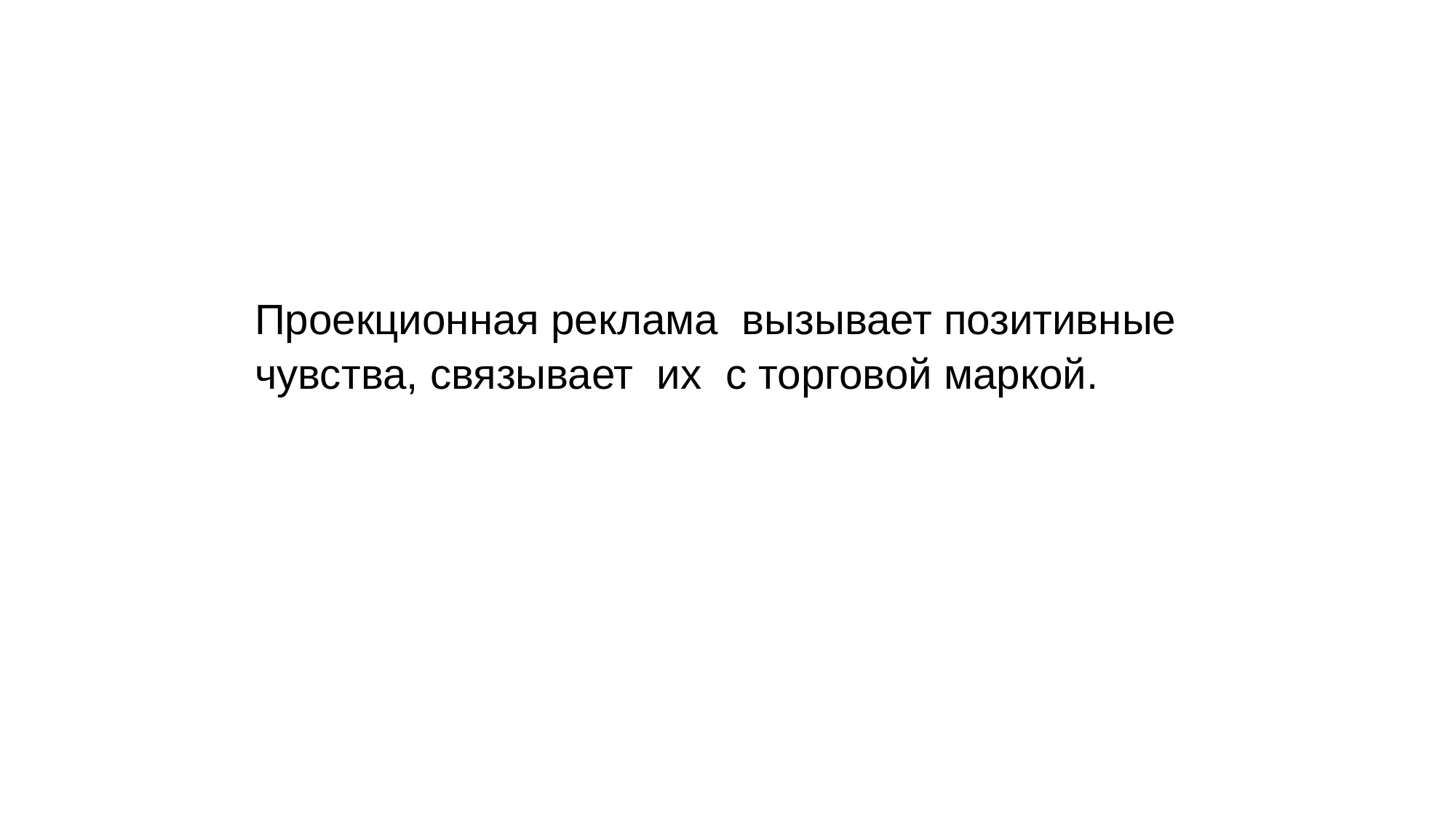

Проекционная реклама  вызывает позитивные чувства, связывает  их  с торговой маркой.